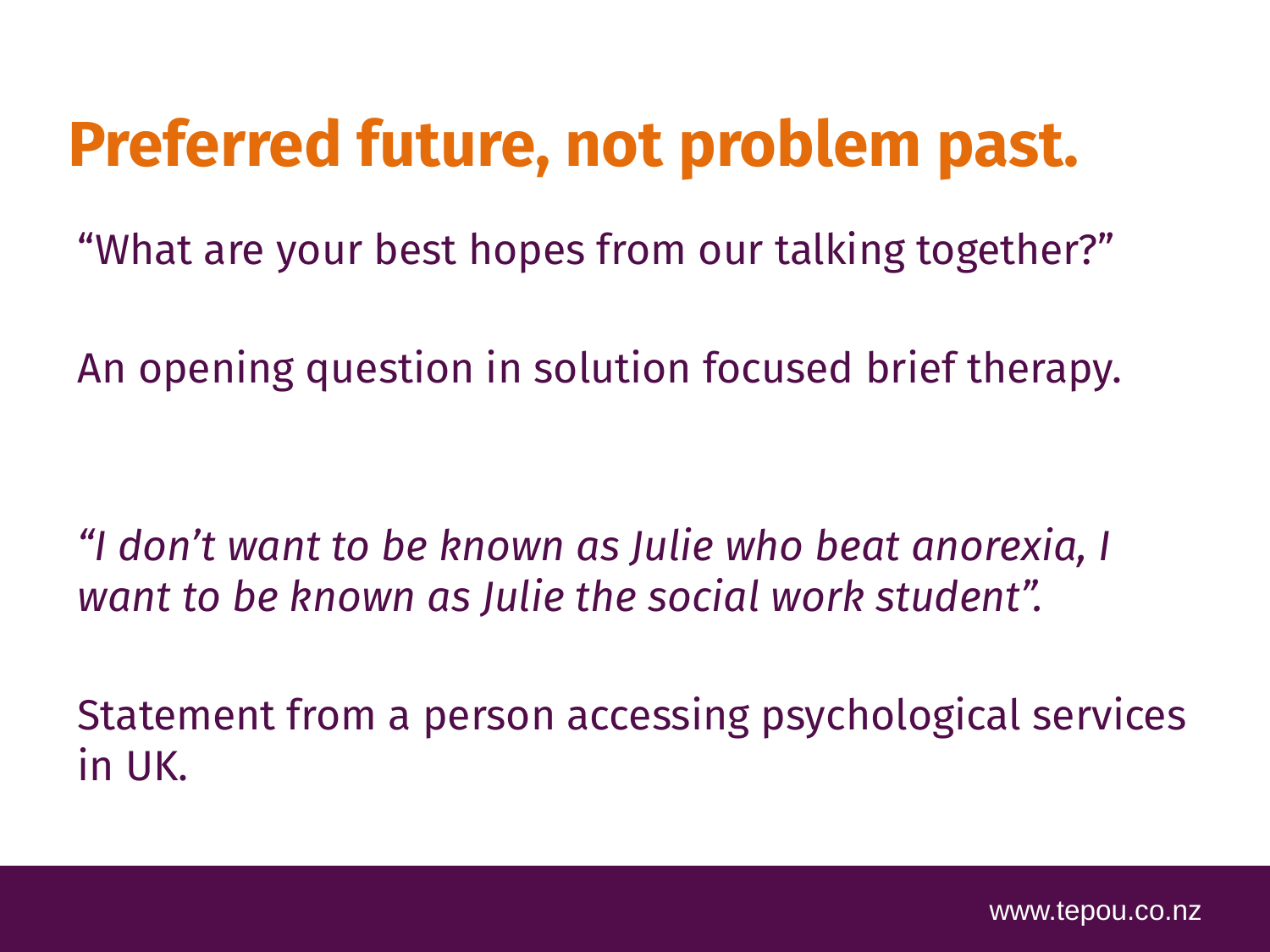

# Preferred future, not problem past.
“What are your best hopes from our talking together?”

An opening question in solution focused brief therapy.

“I don’t want to be known as Julie who beat anorexia, I want to be known as Julie the social work student”.

Statement from a person accessing psychological services in UK.